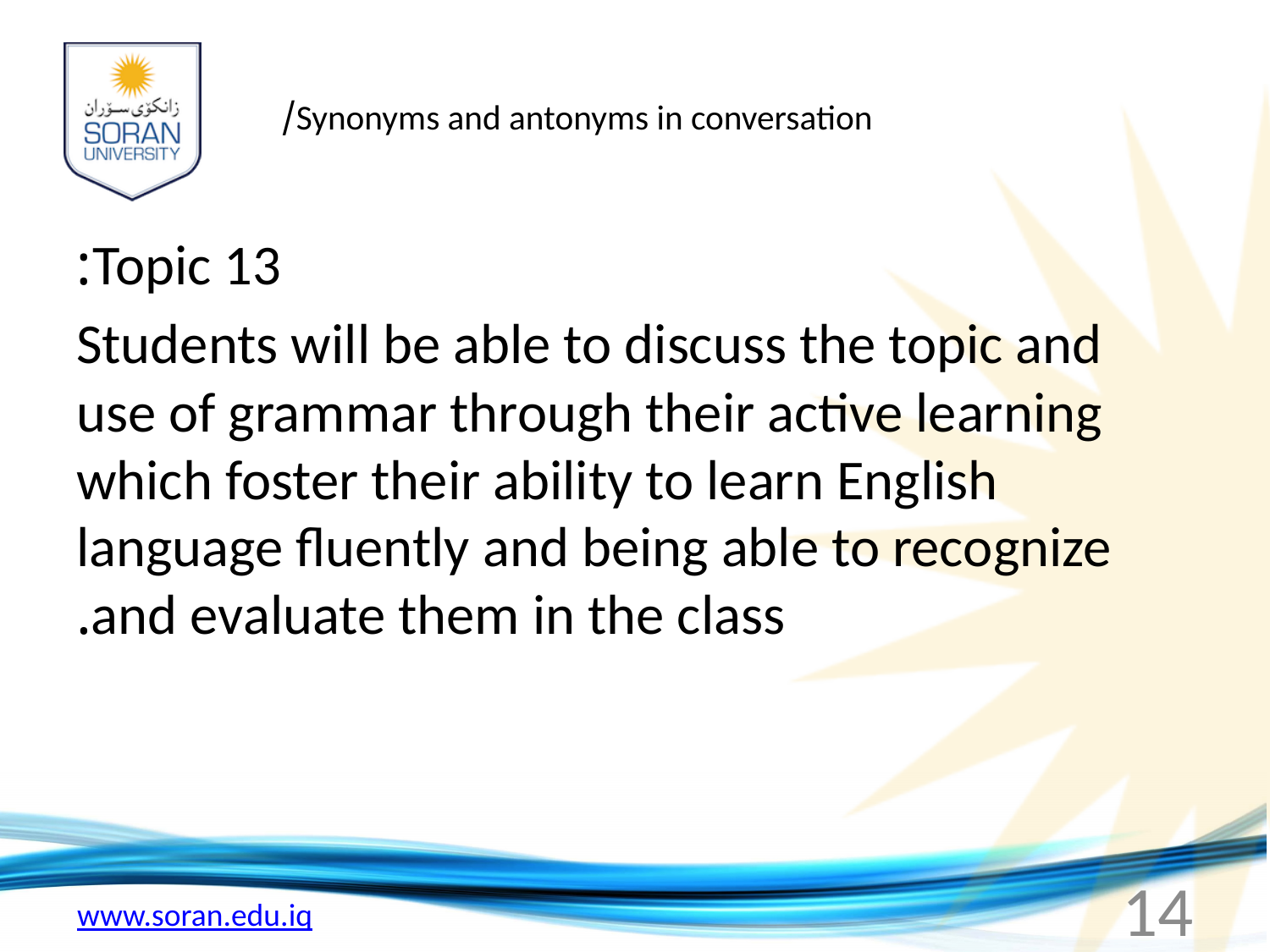

# Synonyms and antonyms in conversation/
Topic 13:
Students will be able to discuss the topic and use of grammar through their active learning which foster their ability to learn English language fluently and being able to recognize and evaluate them in the class.
14